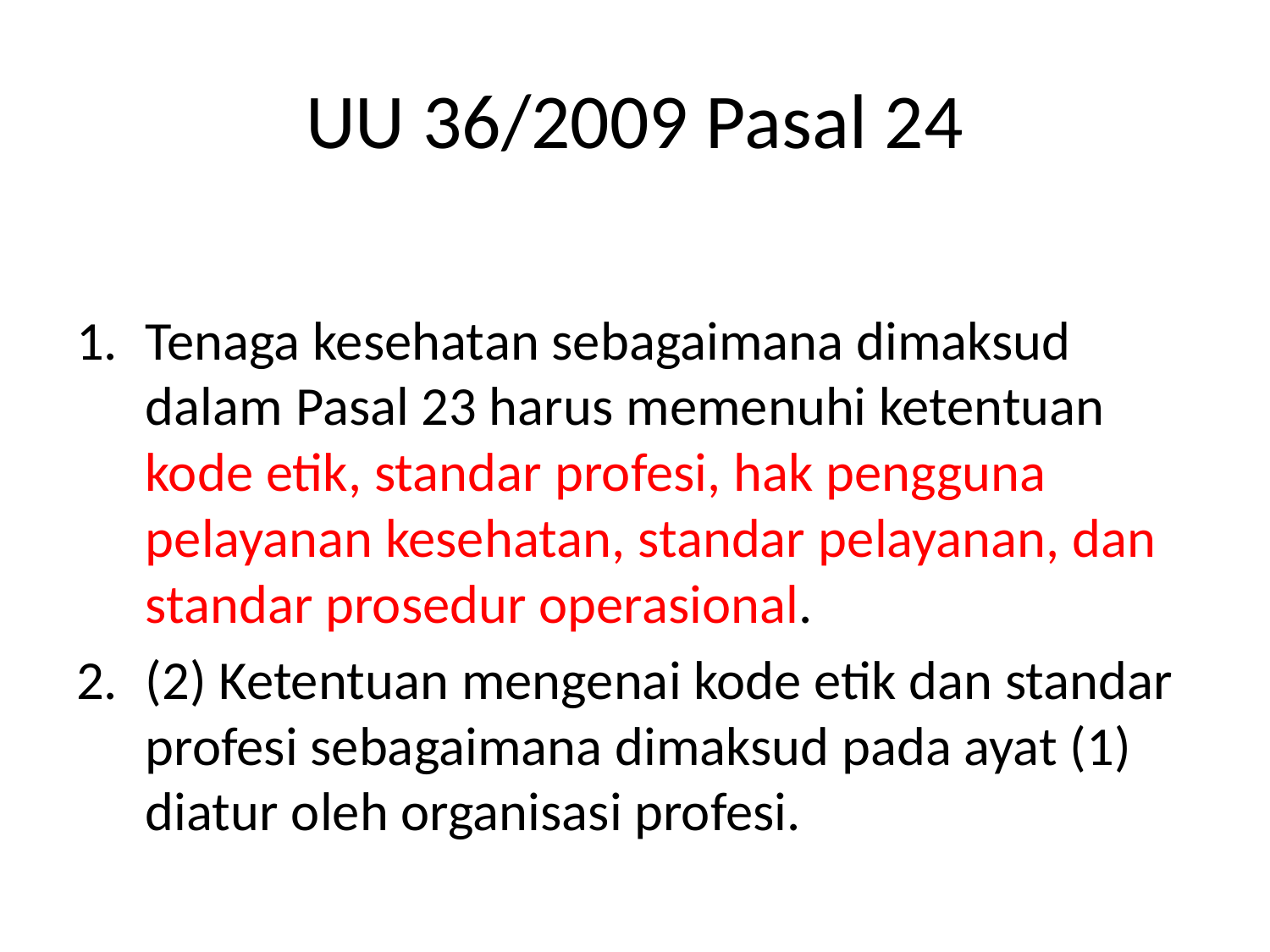

# UU 36/2009 Pasal 24

Tenaga kesehatan sebagaimana dimaksud dalam Pasal 23 harus memenuhi ketentuan kode etik, standar profesi, hak pengguna pelayanan kesehatan, standar pelayanan, dan standar prosedur operasional.
(2) Ketentuan mengenai kode etik dan standar profesi sebagaimana dimaksud pada ayat (1) diatur oleh organisasi profesi.